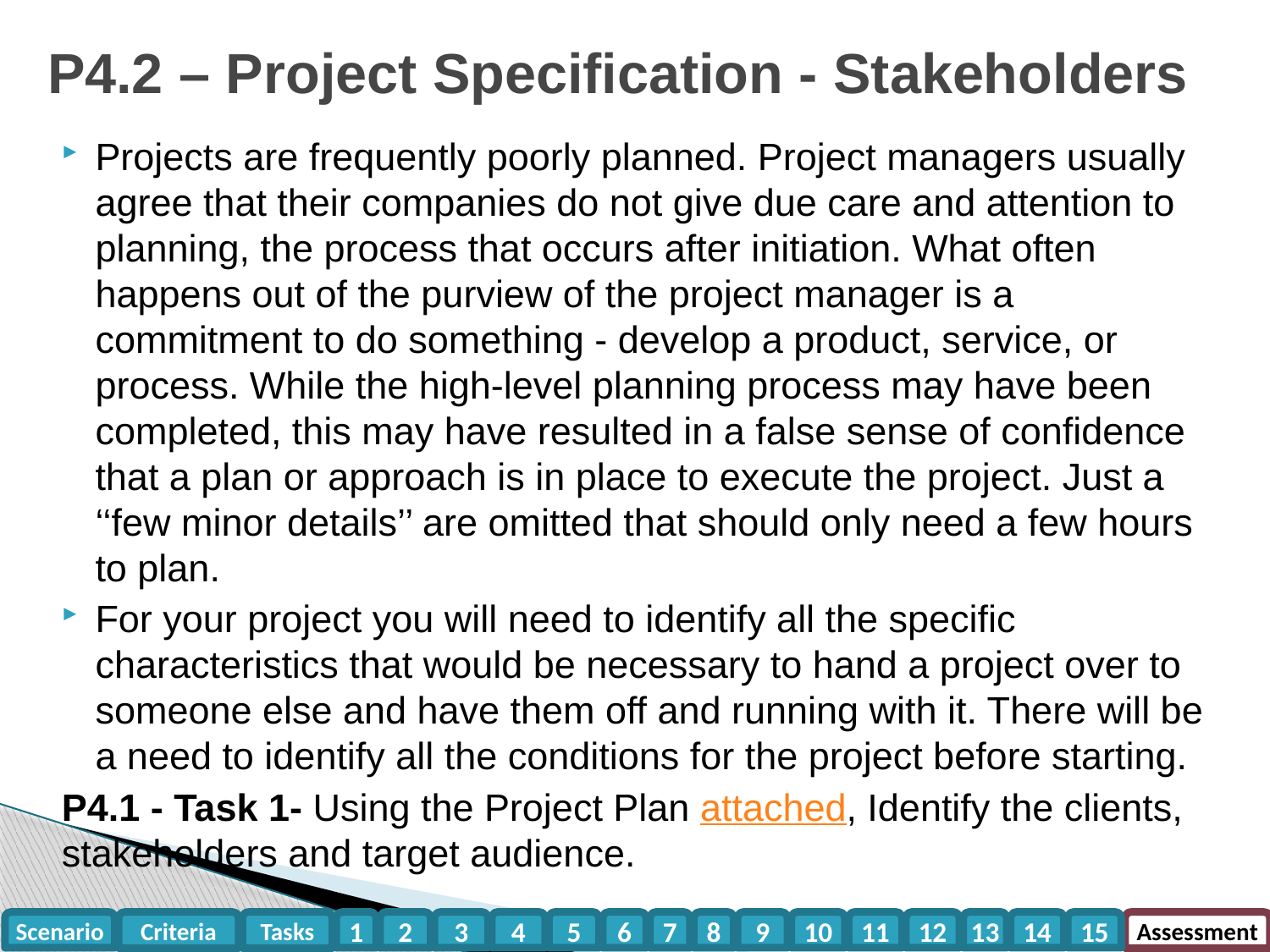

# P4.2 – Project Specification - Stakeholders
Projects are frequently poorly planned. Project managers usually agree that their companies do not give due care and attention to planning, the process that occurs after initiation. What often happens out of the purview of the project manager is a commitment to do something - develop a product, service, or process. While the high-level planning process may have been completed, this may have resulted in a false sense of confidence that a plan or approach is in place to execute the project. Just a ‘‘few minor details’’ are omitted that should only need a few hours to plan.
For your project you will need to identify all the specific characteristics that would be necessary to hand a project over to someone else and have them off and running with it. There will be a need to identify all the conditions for the project before starting.
P4.1 - Task 1- Using the Project Plan attached, Identify the clients, stakeholders and target audience.